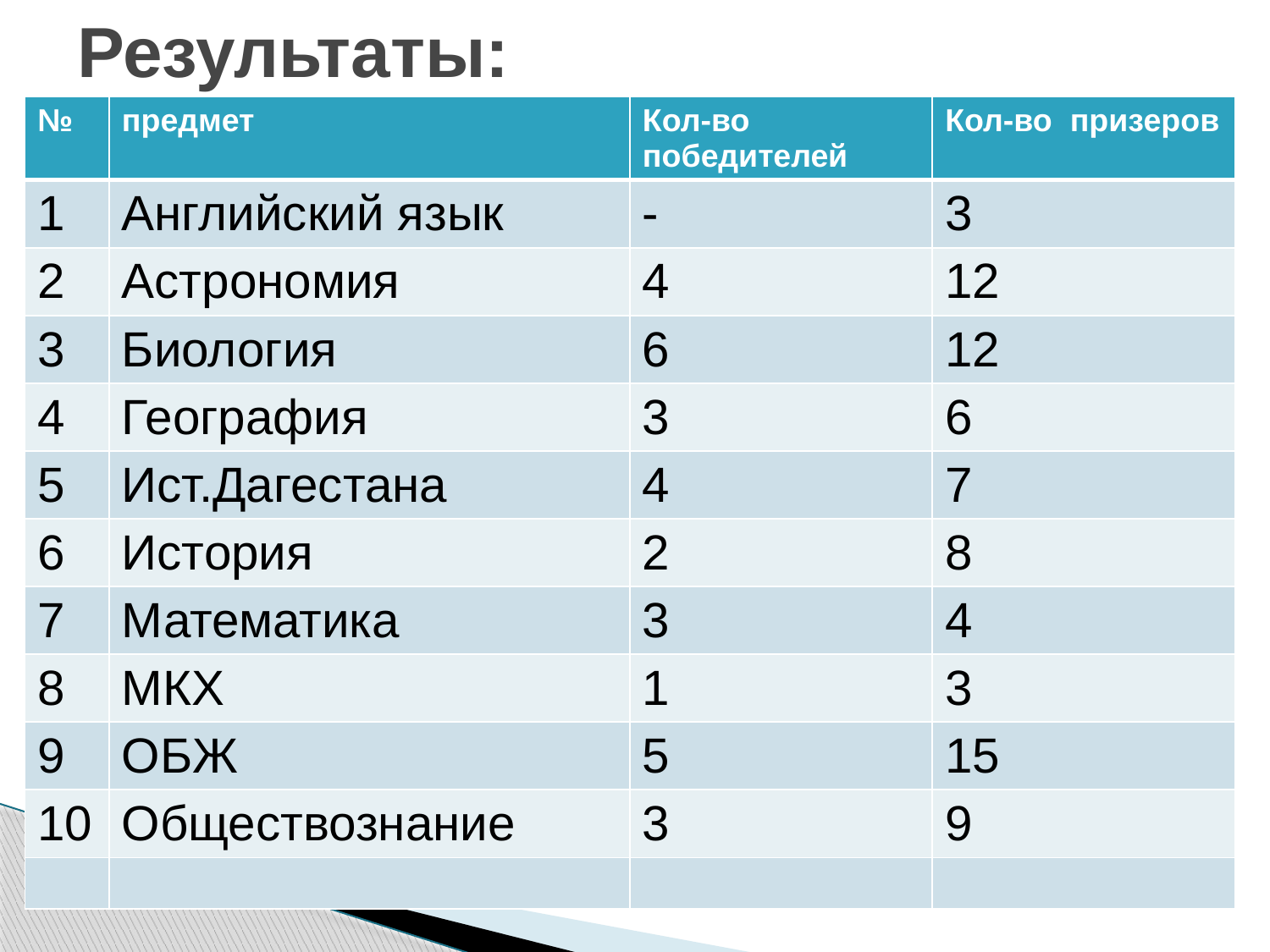

# Результаты:
| № | предмет | Кол-во победителей | Кол-во призеров |
| --- | --- | --- | --- |
| 1 | Английский язык | - | 3 |
| 2 | Астрономия | 4 | 12 |
| 3 | Биология | 6 | 12 |
| 4 | География | 3 | 6 |
| 5 | Ист.Дагестана | 4 | 7 |
| 6 | История | 2 | 8 |
| 7 | Математика | 3 | 4 |
| 8 | МКХ | 1 | 3 |
| 9 | ОБЖ | 5 | 15 |
| 10 | Обществознание | 3 | 9 |
|  |  |  |  |